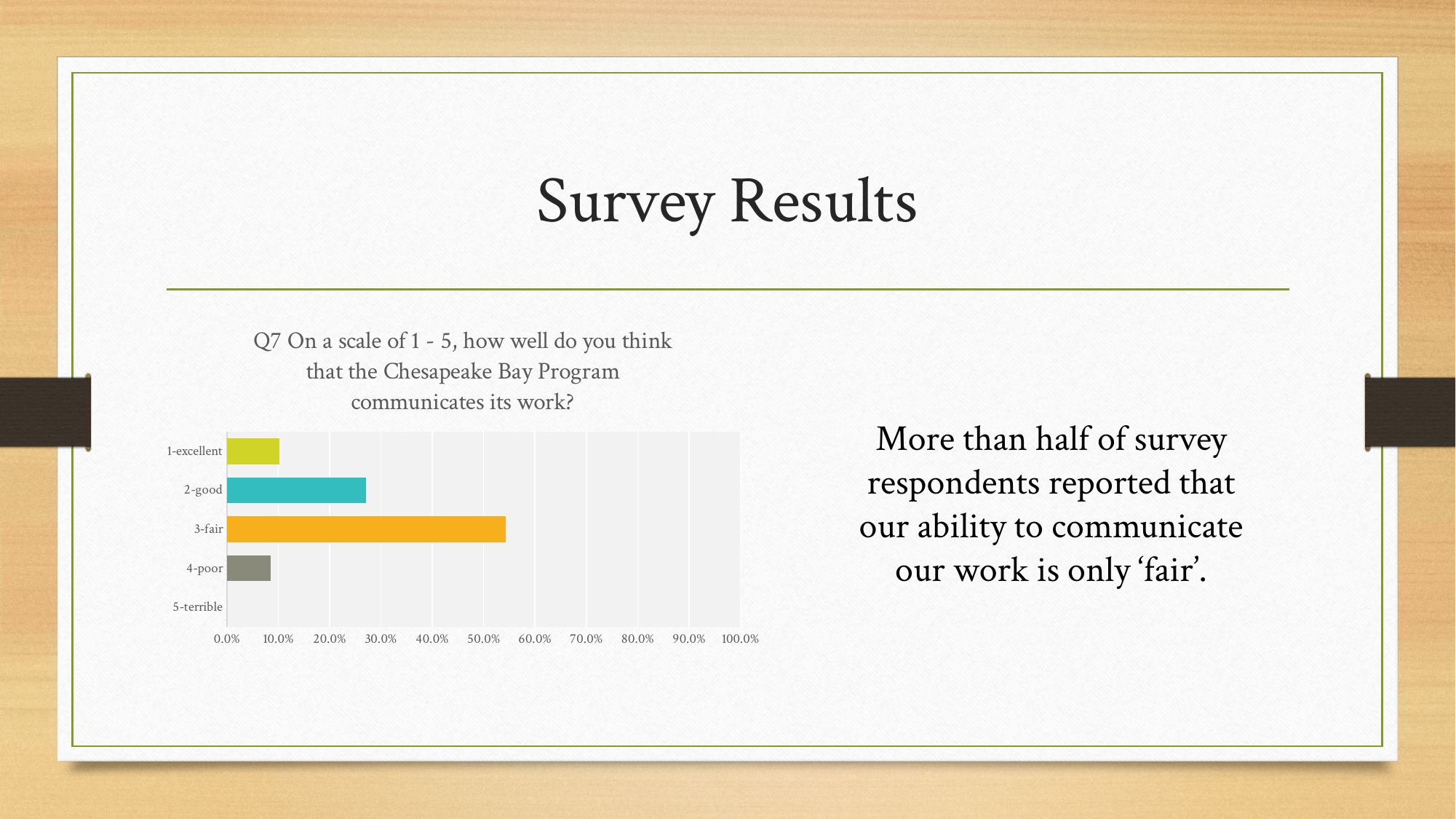

# Survey Results

### Chart: Q7 On a scale of 1 - 5, how well do you think that the Chesapeake Bay Program communicates its work?

| Category |  |
|---|---|
| 5-terrible | None |
| 4-poor | 0.0847457627118644 |
| 3-fair | 0.542372881355932 |
| 2-good | 0.271186440677966 |
| 1-excellent | 0.101694915254237 |
More than half of survey respondents reported that our ability to communicate our work is only ‘fair’.